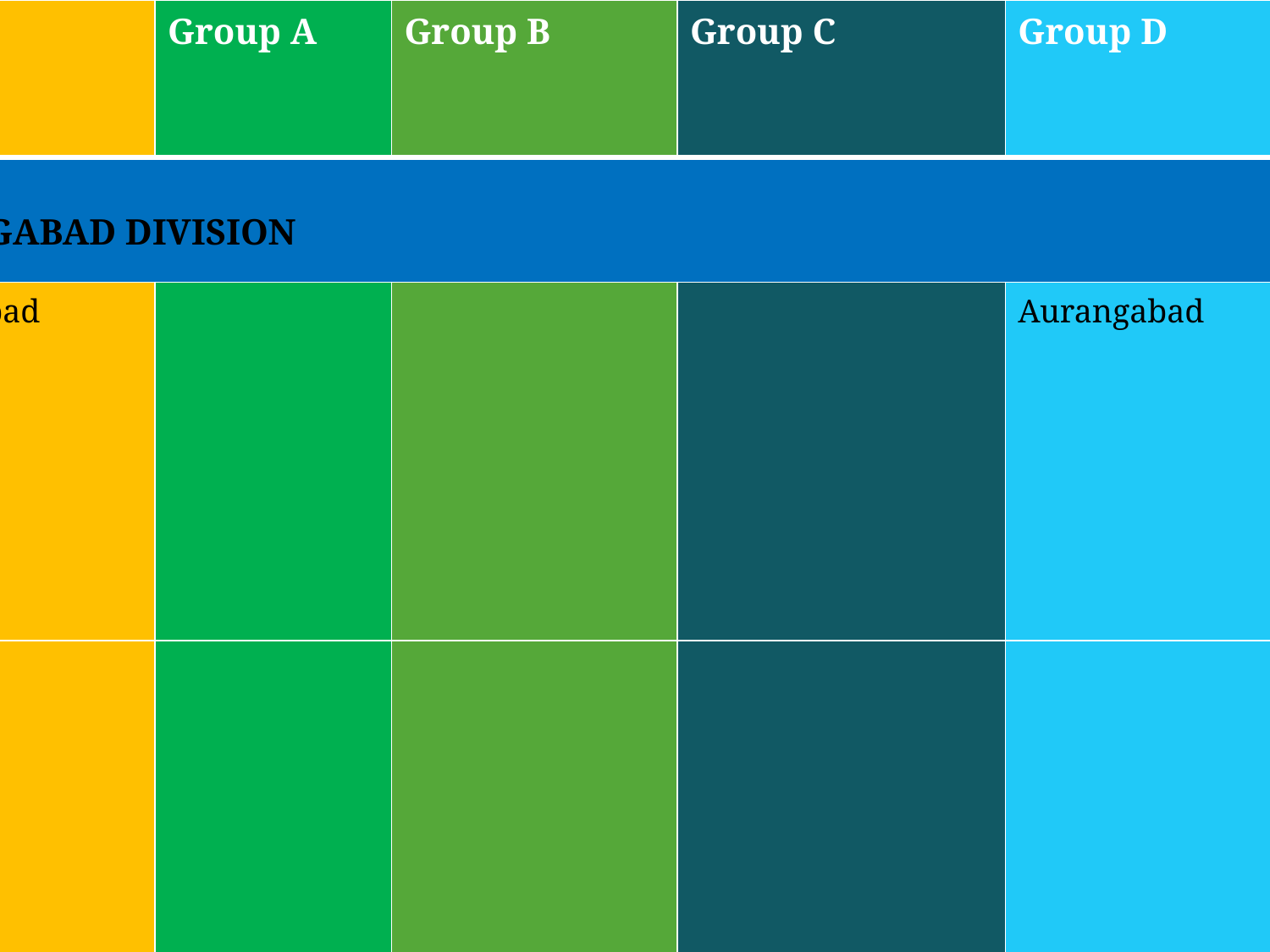

| District | Group A | Group B | Group C | Group D | Group D |
| --- | --- | --- | --- | --- | --- |
| AURANGABAD DIVISION |  |  |  |  |  |
| Aurangabad |  |  |  | Aurangabad | Khuldabad Kannad Soegaon Sillod Paithan Gangapur Vaijapur Phulambri |
| Jalna |  |  |  |  | Jalna Ambad Jafferabad Partur Bhokardan Badnapur Ghangsavangi Mantha |